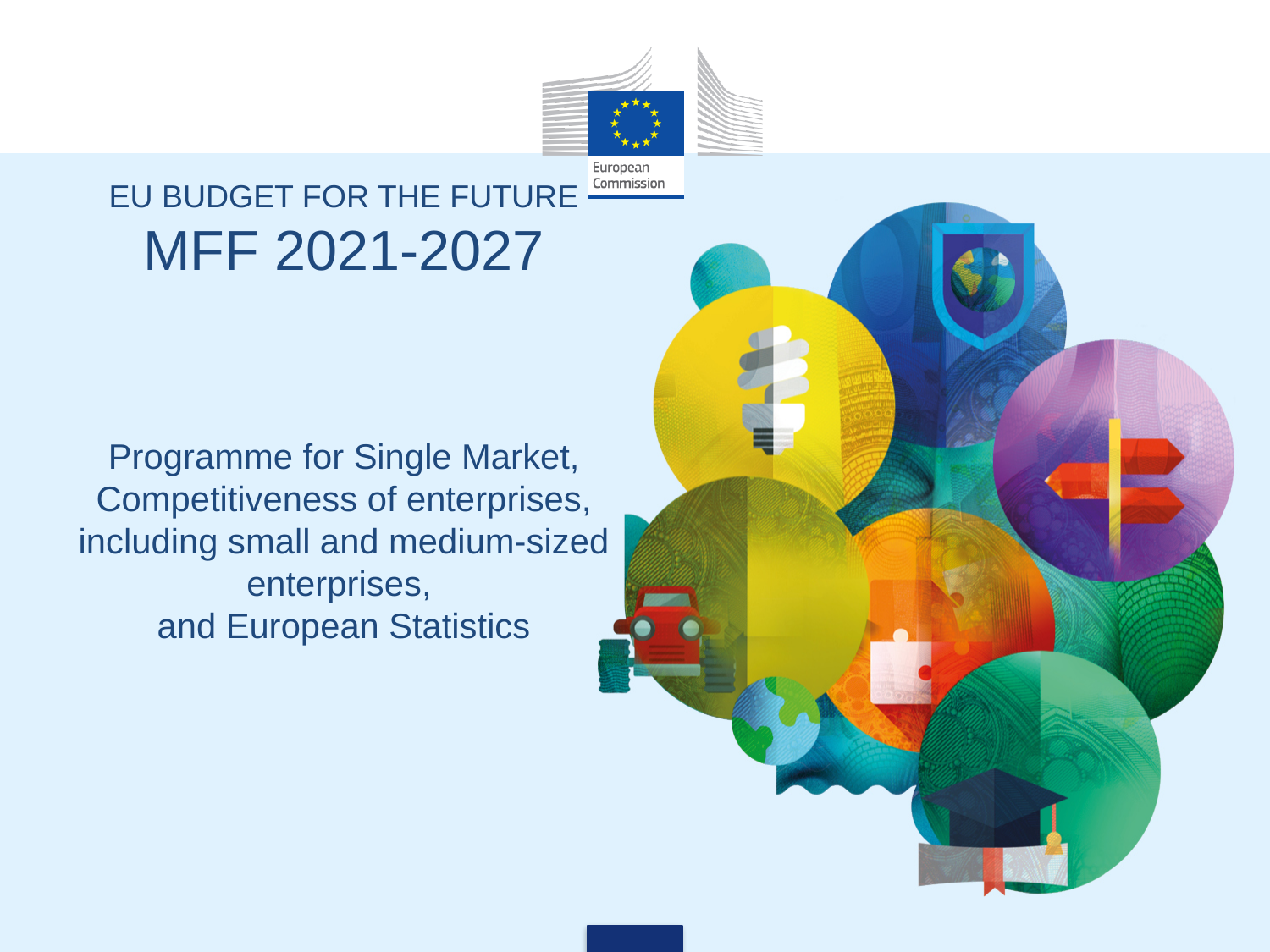

# EU BUDGET FOR THE FUTURE MFF 2021-2027 Programme for Single Market, Competitiveness of enterprises, including small and medium-sized enterprises, and European Statistics